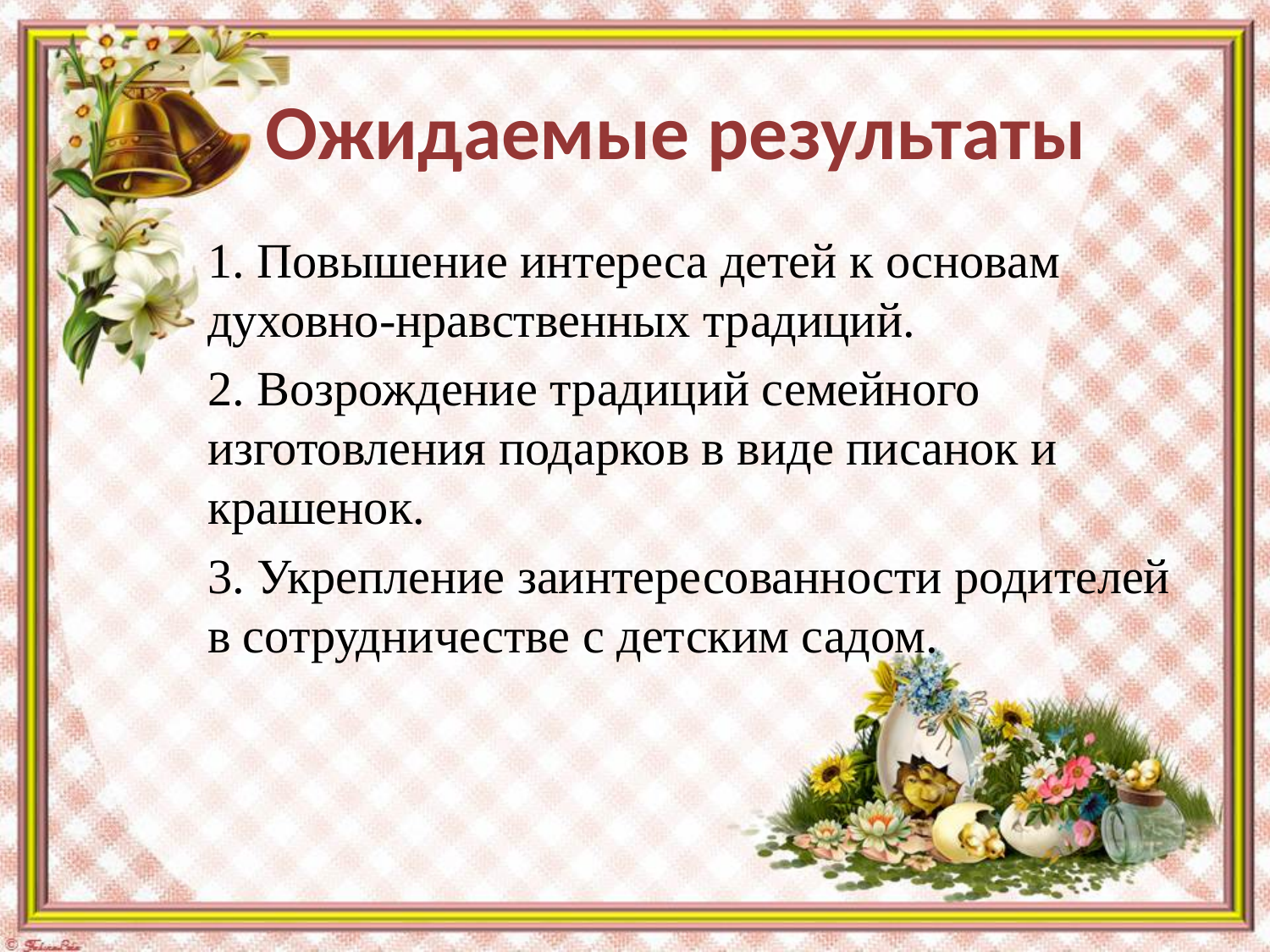

# Ожидаемые результаты
1. Повышение интереса детей к основам духовно-нравственных традиций.
2. Возрождение традиций семейного изготовления подарков в виде писанок и крашенок.
3. Укрепление заинтересованности родителей в сотрудничестве с детским садом.